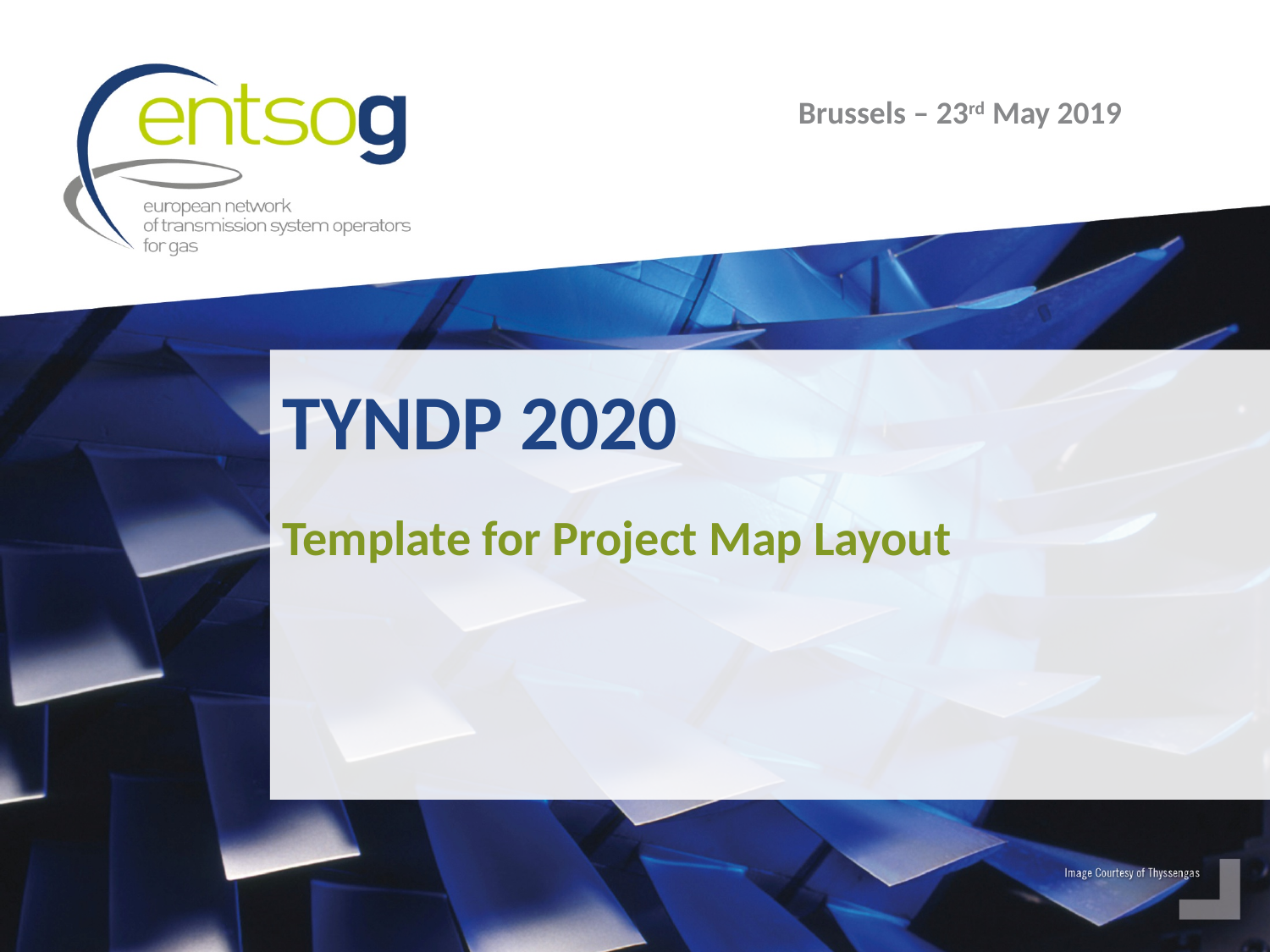

Brussels – 23rd May 2019
# TYNDP 2020
Template for Project Map Layout